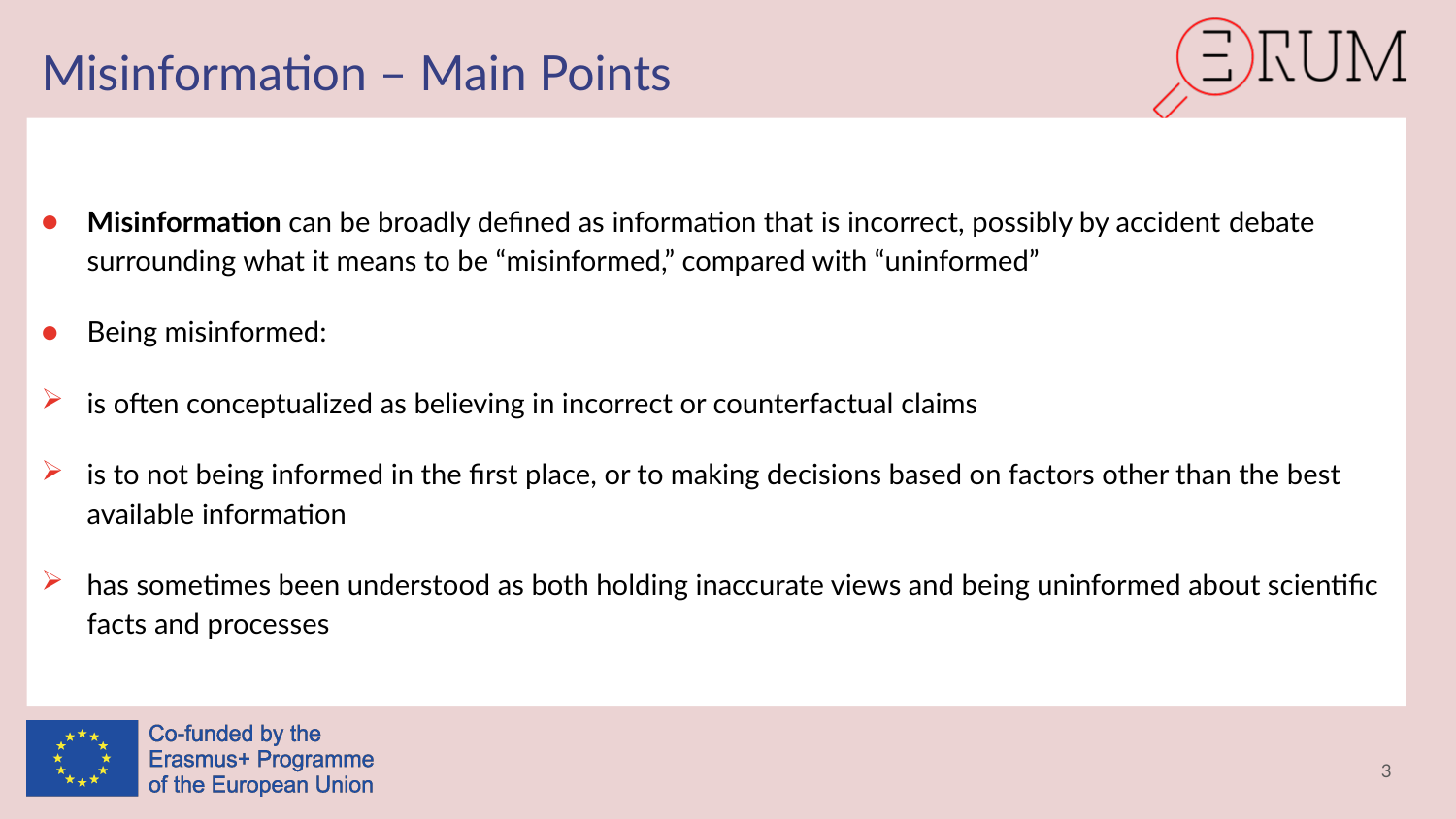

# Misinformation – Main Points

Misinformation can be broadly defined as information that is incorrect, possibly by accident debate surrounding what it means to be “misinformed,” compared with “uninformed”
Being misinformed:
is often conceptualized as believing in incorrect or counterfactual claims
is to not being informed in the first place, or to making decisions based on factors other than the best available information
has sometimes been understood as both holding inaccurate views and being uninformed about scientific facts and processes
3